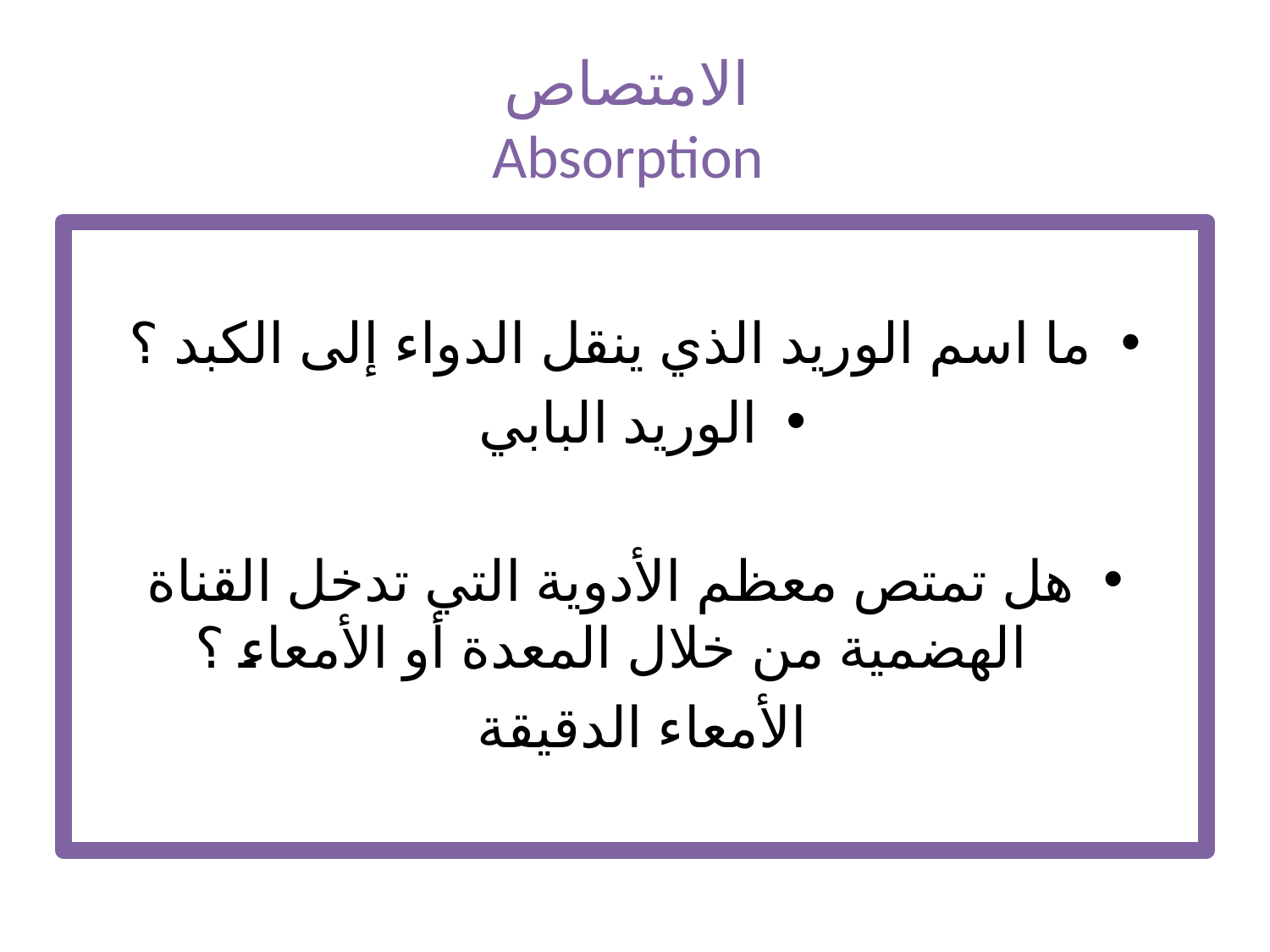

# الامتصاص Absorption

ما اسم الوريد الذي ينقل الدواء إلى الكبد ؟
الوريد البابي

هل تمتص معظم الأدوية التي تدخل القناة الهضمية من خلال المعدة أو الأمعاء ؟
الأمعاء الدقيقة